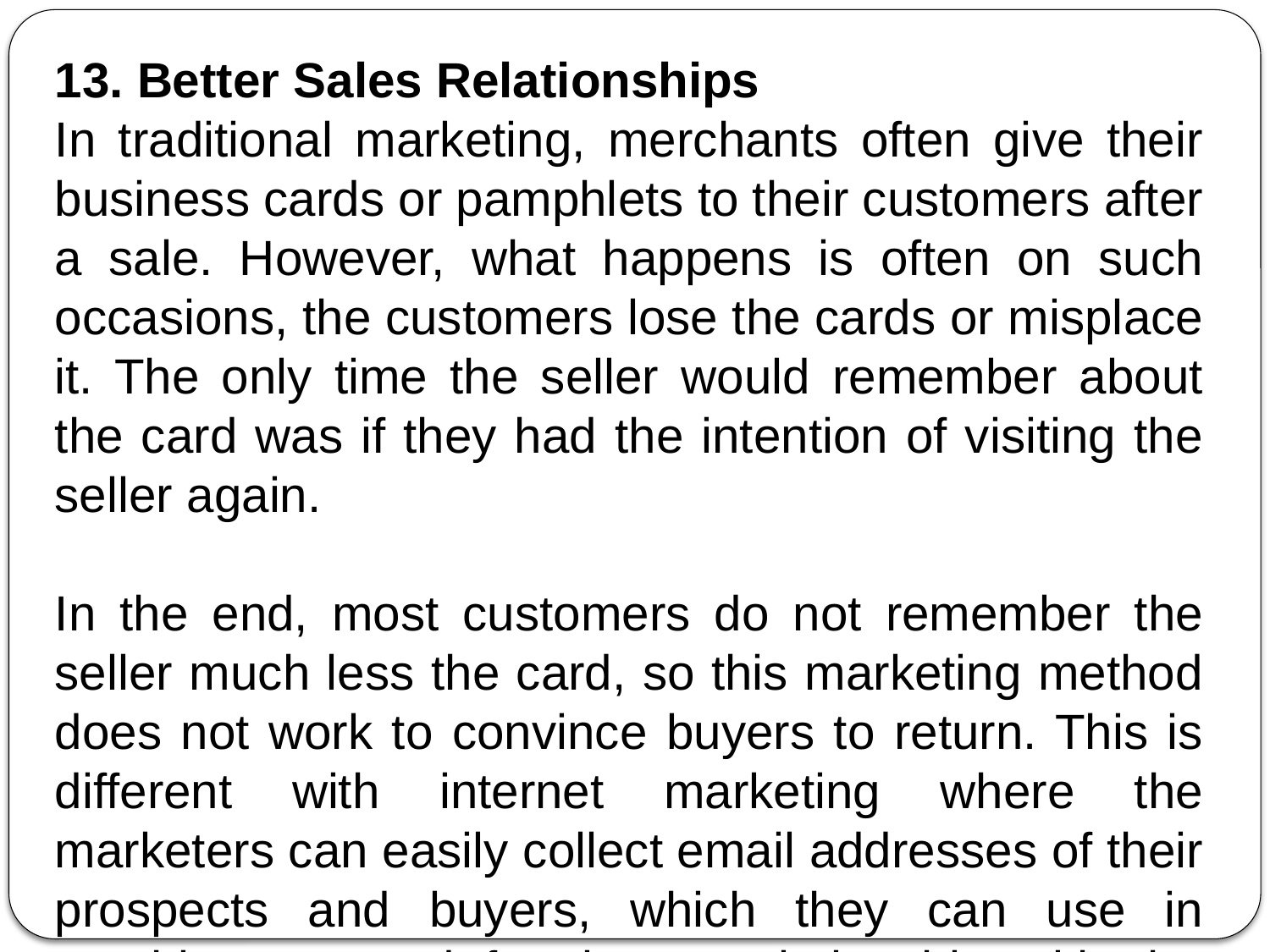

13. Better Sales Relationships
In traditional marketing, merchants often give their business cards or pamphlets to their customers after a sale. However, what happens is often on such occasions, the customers lose the cards or misplace it. The only time the seller would remember about the card was if they had the intention of visiting the seller again.

In the end, most customers do not remember the seller much less the card, so this marketing method does not work to convince buyers to return. This is different with internet marketing where the marketers can easily collect email addresses of their prospects and buyers, which they can use in reaching out and forming a relationship with the customer.